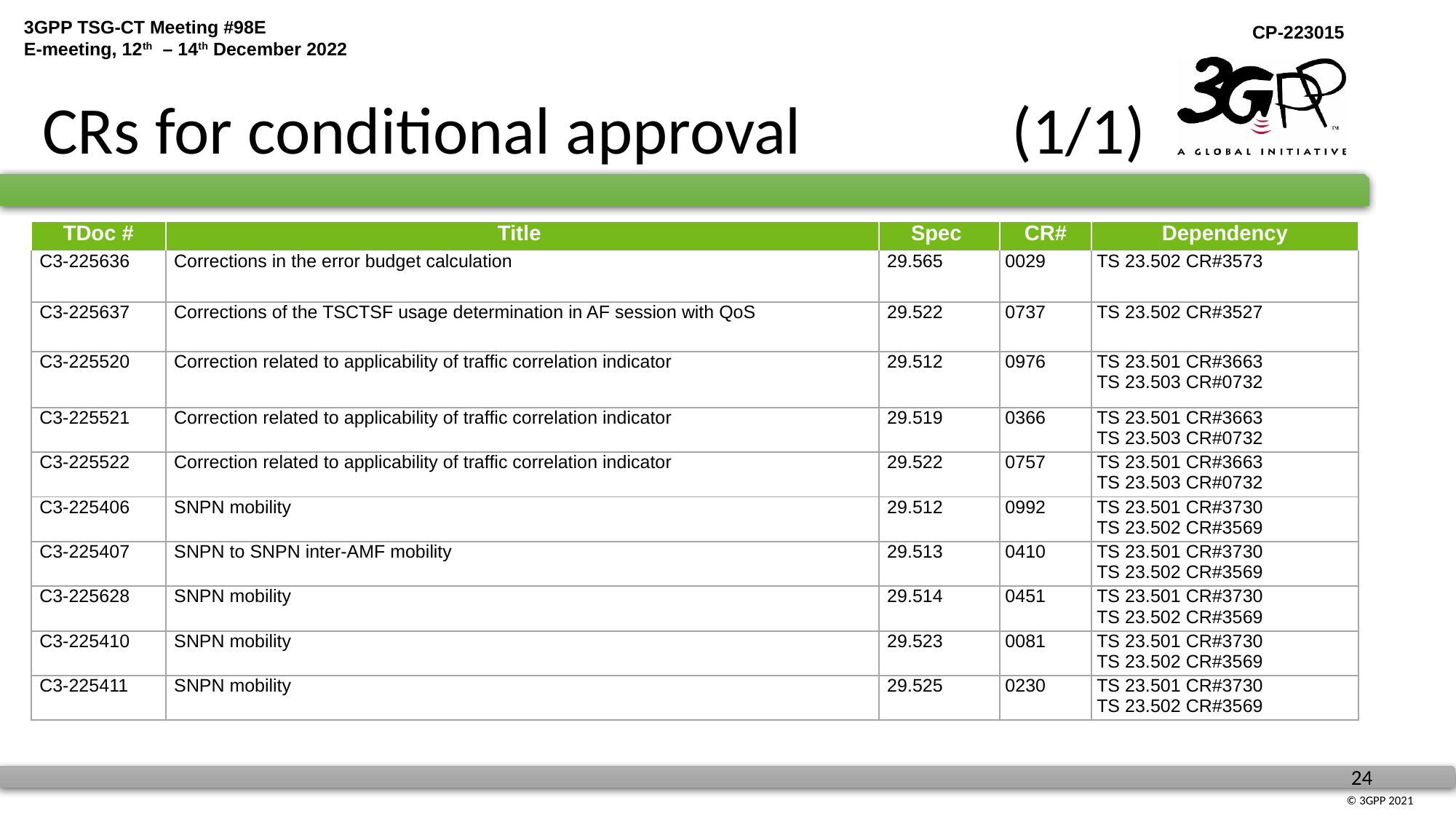

# CRs for conditional approval              (1/1)
| TDoc # | Title | Spec | CR# | Dependency |
| --- | --- | --- | --- | --- |
| C3-225636 | Corrections in the error budget calculation | 29.565 | 0029 | TS 23.502 CR#3573 |
| C3-225637 | Corrections of the TSCTSF usage determination in AF session with QoS | 29.522 | 0737 | TS 23.502 CR#3527 |
| C3-225520 | Correction related to applicability of traffic correlation indicator | 29.512 | 0976 | TS 23.501 CR#3663 TS 23.503 CR#0732 |
| C3-225521 | Correction related to applicability of traffic correlation indicator | 29.519 | 0366 | TS 23.501 CR#3663 TS 23.503 CR#0732 |
| C3-225522 | Correction related to applicability of traffic correlation indicator | 29.522 | 0757 | TS 23.501 CR#3663 TS 23.503 CR#0732 |
| C3-225406 | SNPN mobility | 29.512 | 0992 | TS 23.501 CR#3730 TS 23.502 CR#3569 |
| C3-225407 | SNPN to SNPN inter-AMF mobility | 29.513 | 0410 | TS 23.501 CR#3730 TS 23.502 CR#3569 |
| C3-225628 | SNPN mobility | 29.514 | 0451 | TS 23.501 CR#3730 TS 23.502 CR#3569 |
| C3-225410 | SNPN mobility | 29.523 | 0081 | TS 23.501 CR#3730 TS 23.502 CR#3569 |
| C3-225411 | SNPN mobility | 29.525 | 0230 | TS 23.501 CR#3730 TS 23.502 CR#3569 |